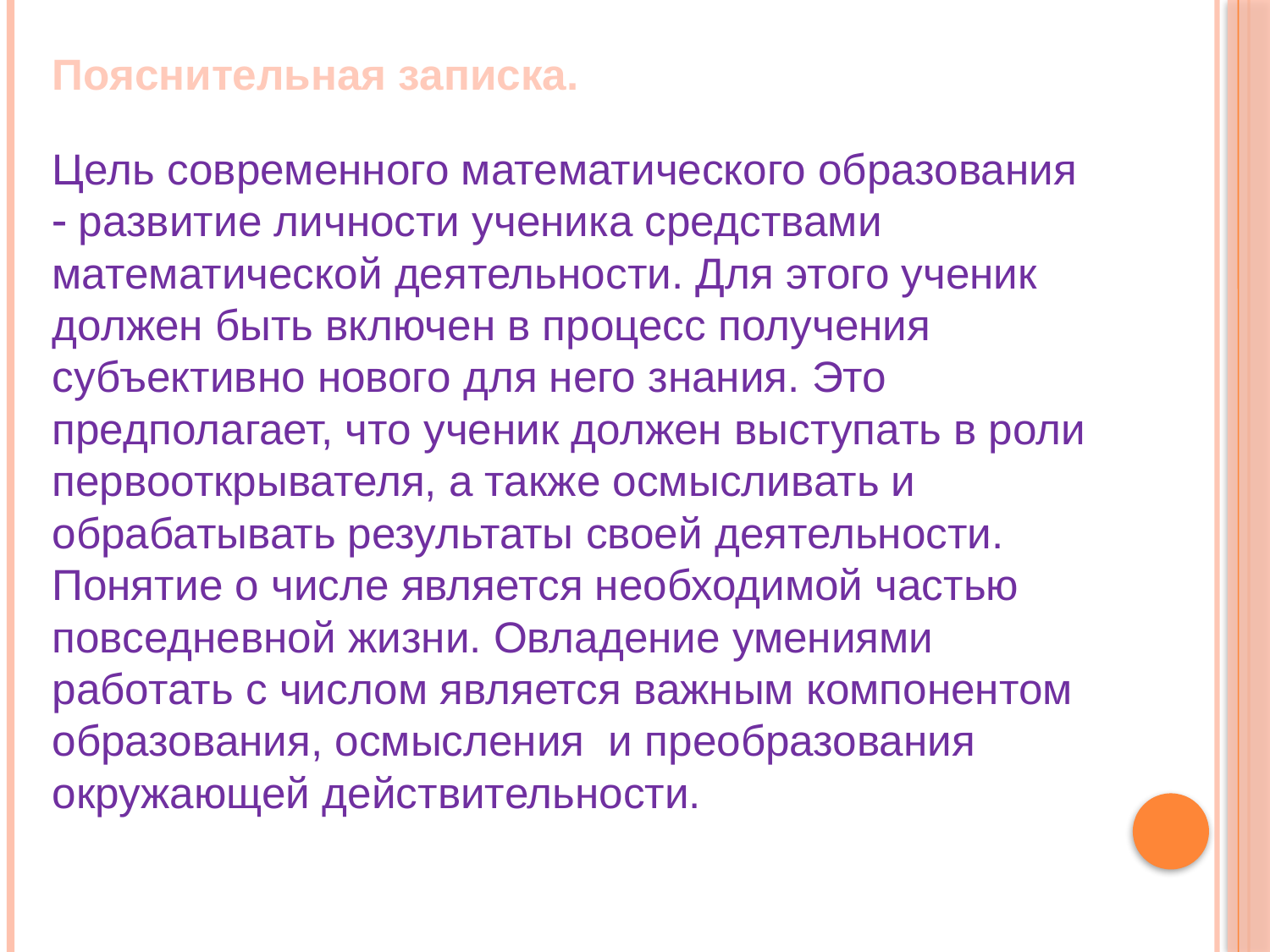

# Пояснительная записка. Цель современного математического образования − развитие личности ученика средствами математической деятельности. Для этого ученик должен быть включен в процесс получения субъективно нового для него знания. Это предполагает, что ученик должен выступать в роли первооткрывателя, а также осмысливать и обрабатывать результаты своей деятельности. Понятие о числе является необходимой частью повседневной жизни. Овладение умениями работать с числом является важным компонентом образования, осмысления  и преобразования окружающей действительности.